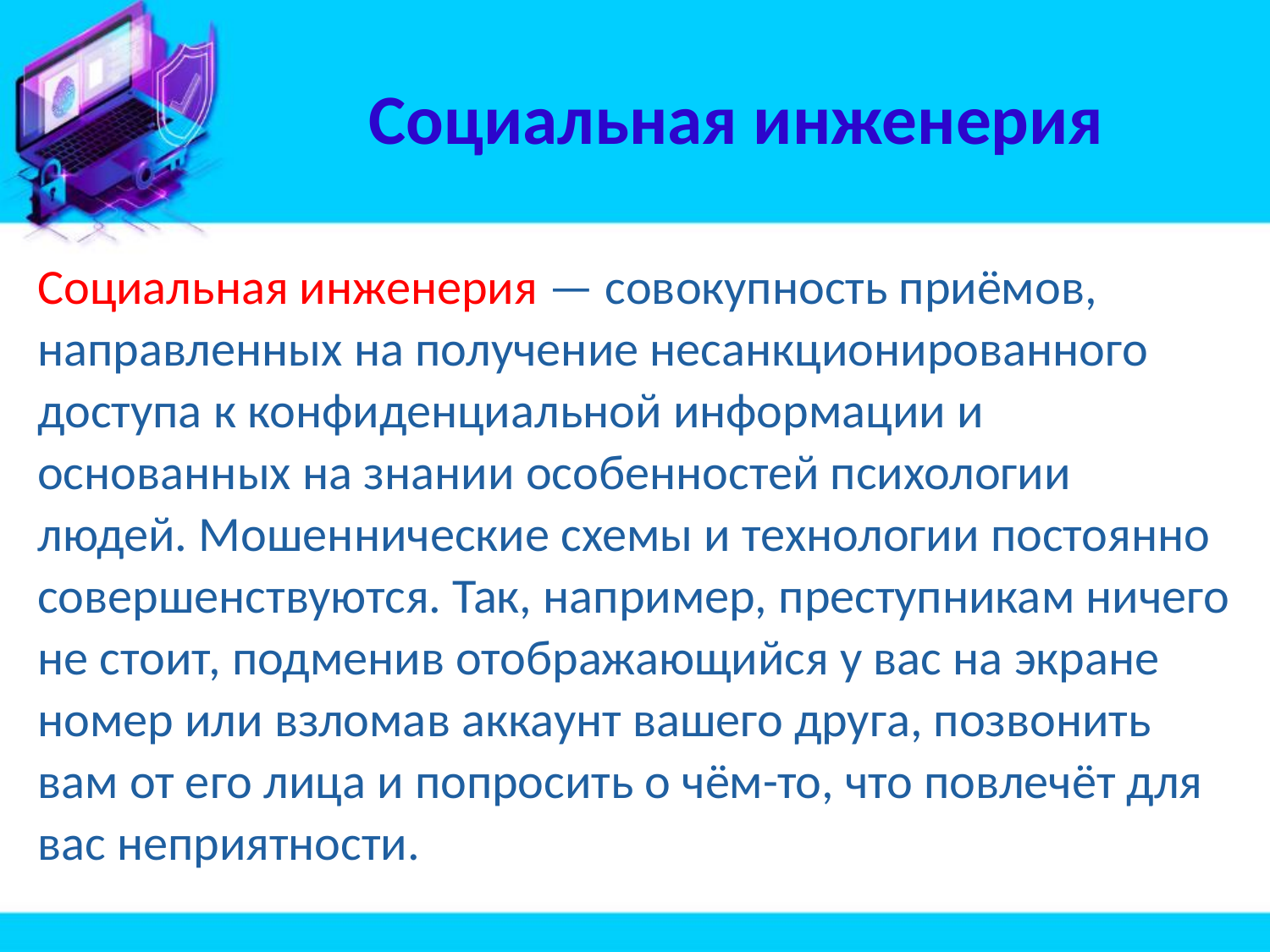

# Социальная инженерия
Социальная инженерия — совокупность приёмов, направленных на получение несанкционированного доступа к конфиденциальной информации и основанных на знании особенностей психологии людей. Мошеннические схемы и технологии постоянно совершенствуются. Так, например, преступникам ничего не стоит, подменив отображающийся у вас на экране номер или взломав аккаунт вашего друга, позвонить вам от его лица и попросить о чём-то, что повлечёт для вас неприятности.